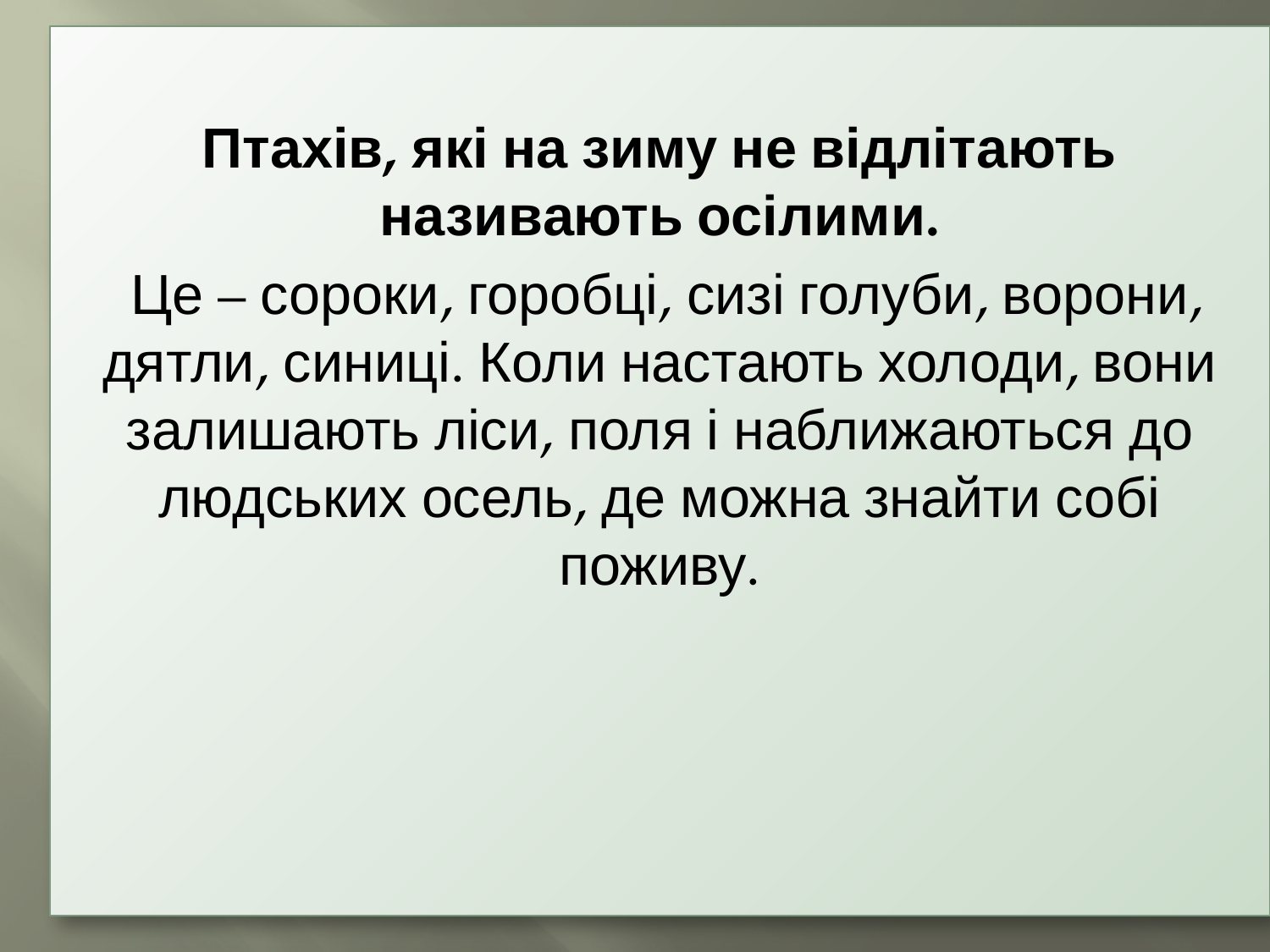

Птахів, які на зиму не відлітають називають осілими.
 Це – сороки, горобці, сизі голуби, ворони, дятли, синиці. Коли настають холоди, вони залишають ліси, поля і наближаються до людських осель, де можна знайти собі поживу.